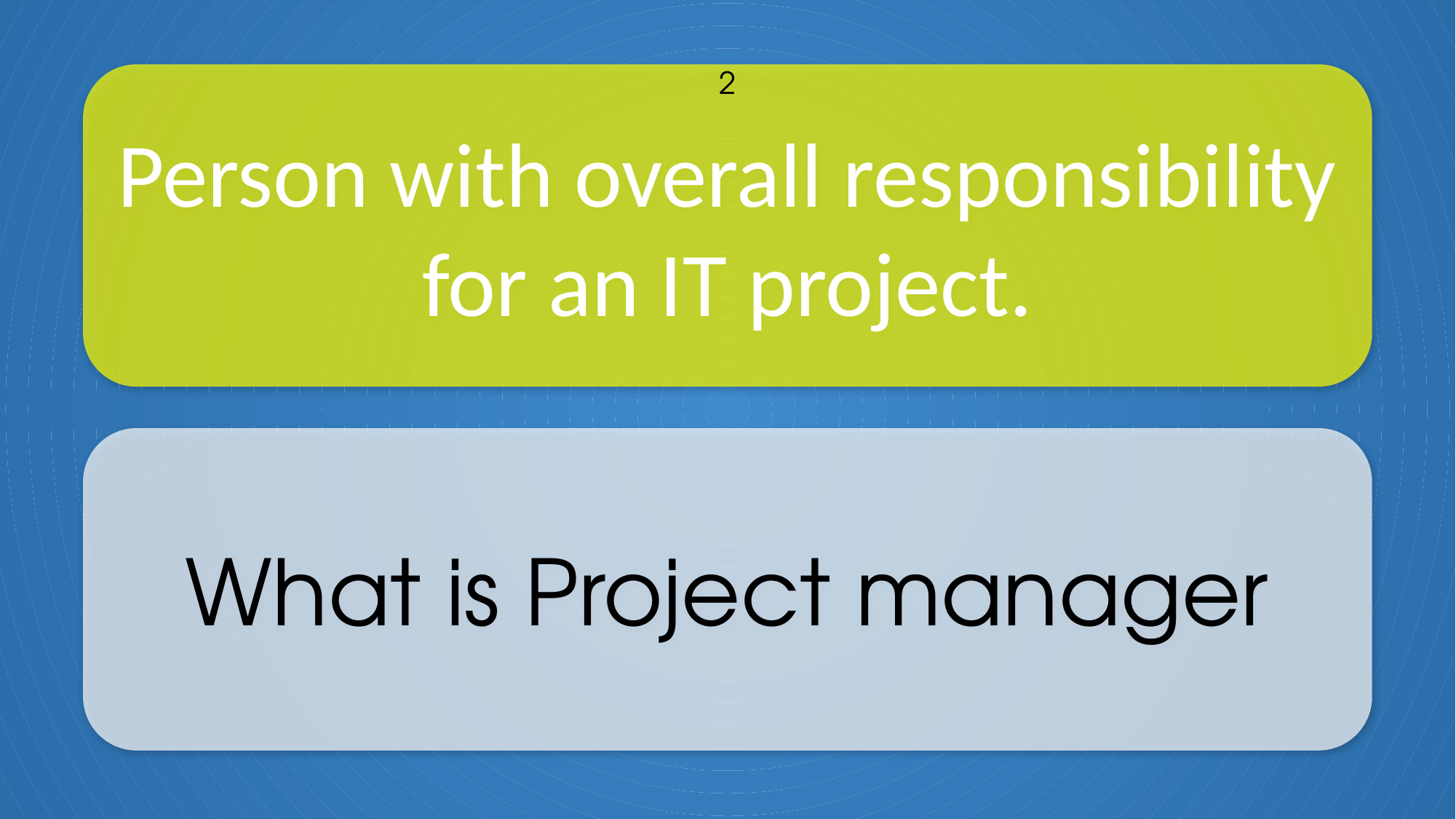

Person with overall responsibility for an IT project.
2
What is Project manager